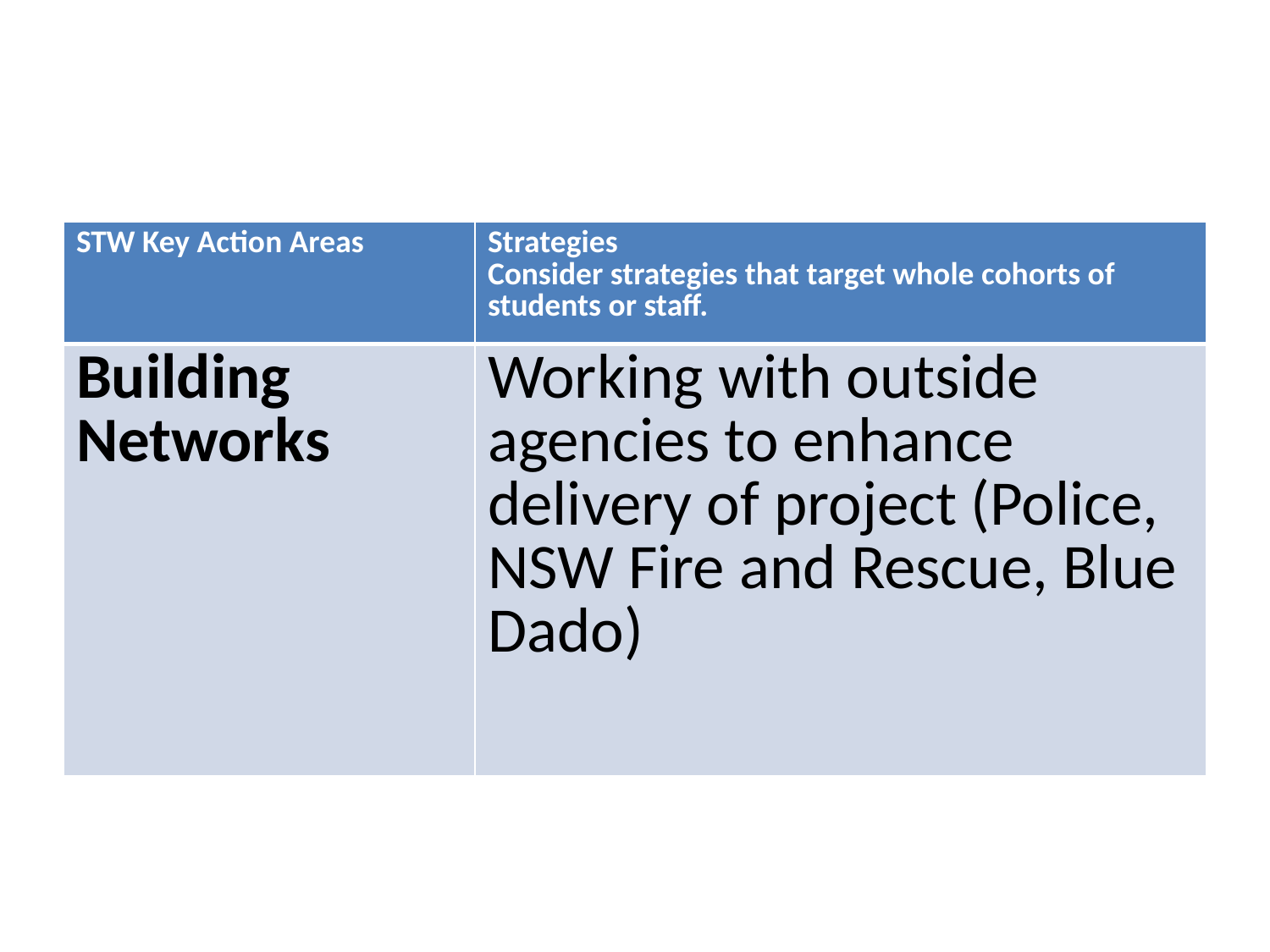

#
| STW Key Action Areas | Strategies Consider strategies that target whole cohorts of students or staff. |
| --- | --- |
| Building Networks | Working with outside agencies to enhance delivery of project (Police, NSW Fire and Rescue, Blue Dado) |